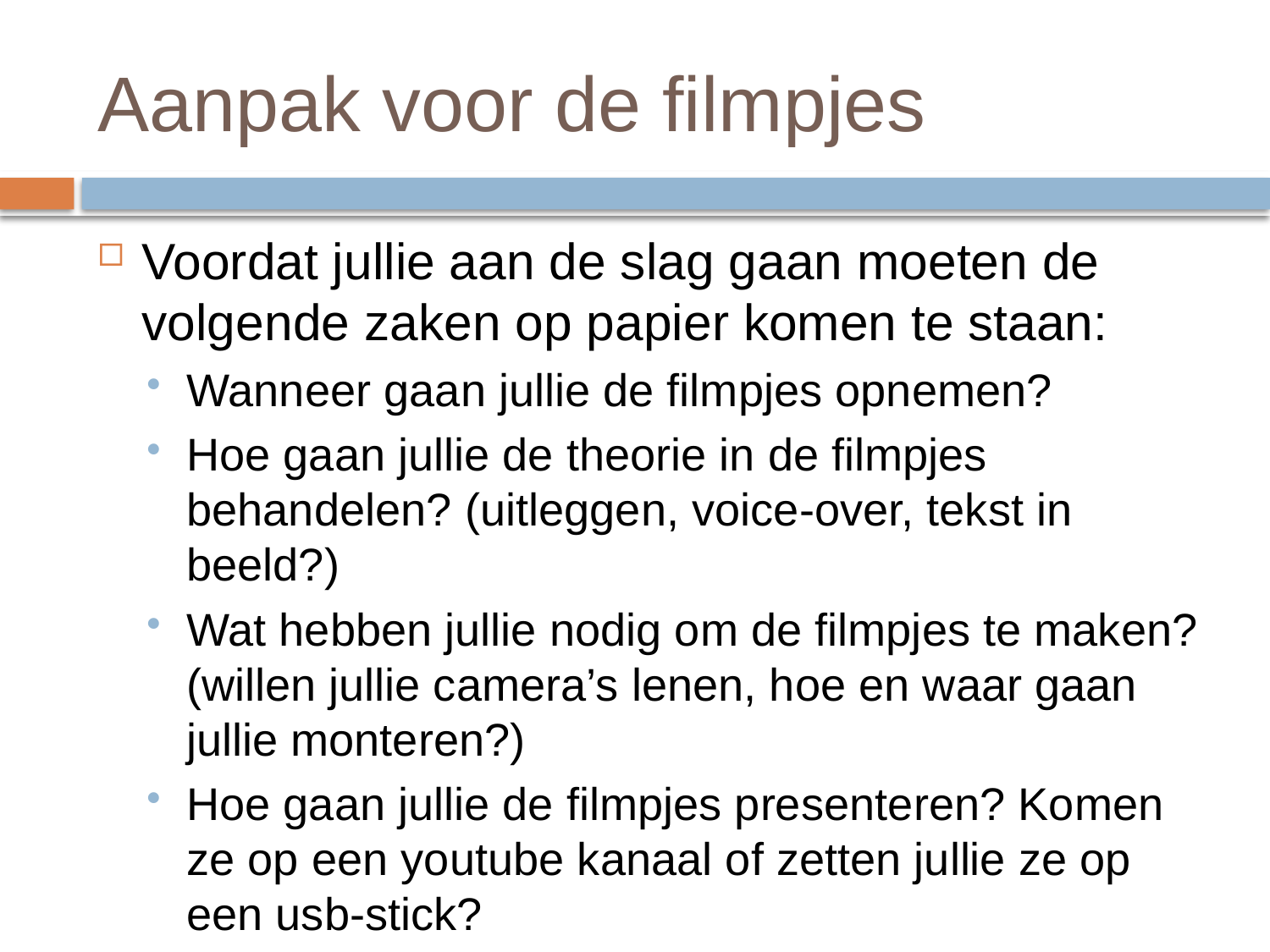

# Aanpak voor de filmpjes
Voordat jullie aan de slag gaan moeten de volgende zaken op papier komen te staan:
Wanneer gaan jullie de filmpjes opnemen?
Hoe gaan jullie de theorie in de filmpjes behandelen? (uitleggen, voice-over, tekst in beeld?)
Wat hebben jullie nodig om de filmpjes te maken? (willen jullie camera’s lenen, hoe en waar gaan jullie monteren?)
Hoe gaan jullie de filmpjes presenteren? Komen ze op een youtube kanaal of zetten jullie ze op een usb-stick?